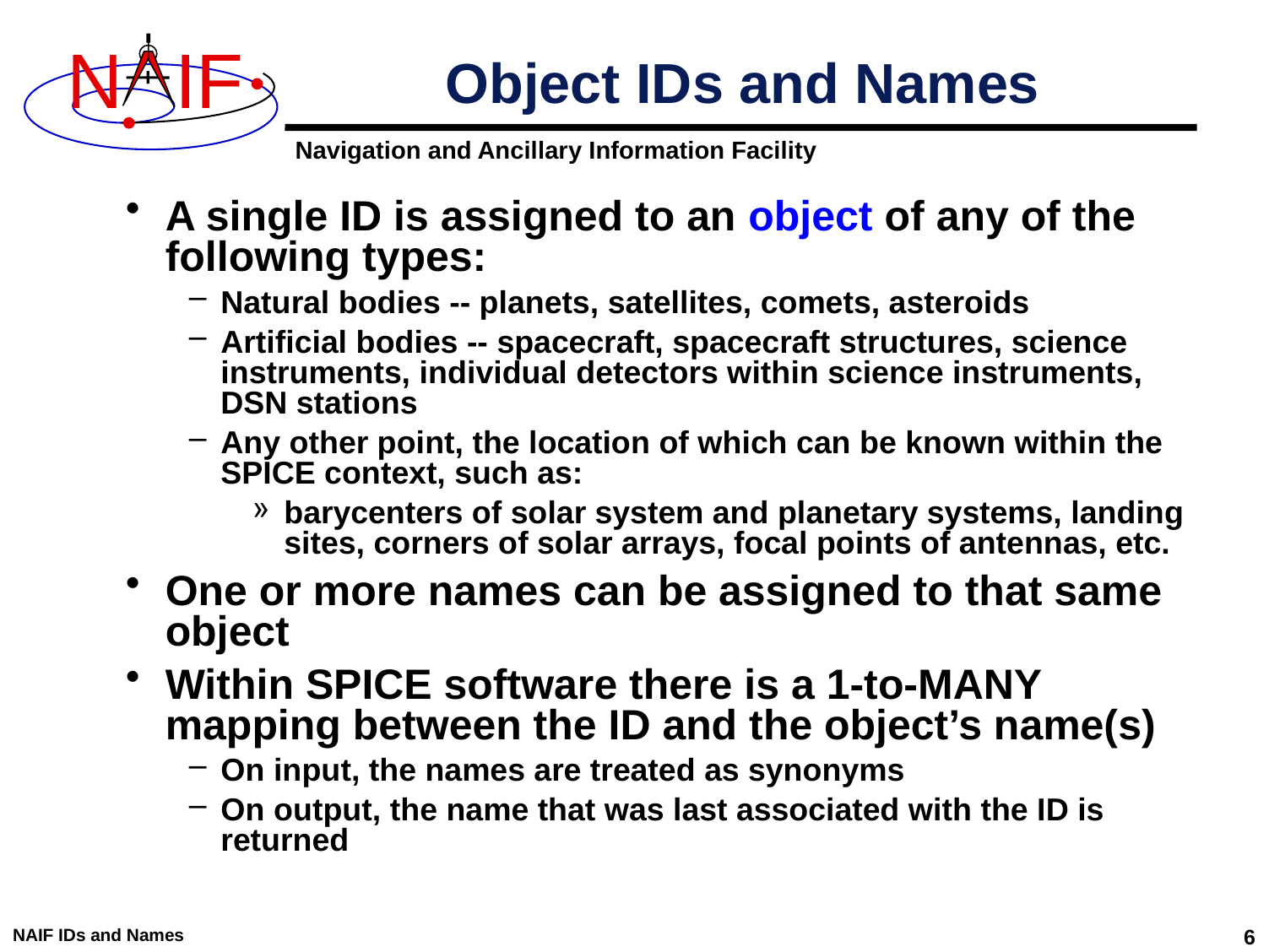

# Object IDs and Names
A single ID is assigned to an object of any of the following types:
Natural bodies -- planets, satellites, comets, asteroids
Artificial bodies -- spacecraft, spacecraft structures, science instruments, individual detectors within science instruments, DSN stations
Any other point, the location of which can be known within the SPICE context, such as:
barycenters of solar system and planetary systems, landing sites, corners of solar arrays, focal points of antennas, etc.
One or more names can be assigned to that same object
Within SPICE software there is a 1-to-MANY mapping between the ID and the object’s name(s)
On input, the names are treated as synonyms
On output, the name that was last associated with the ID is returned

NAIF IDs and Names
6